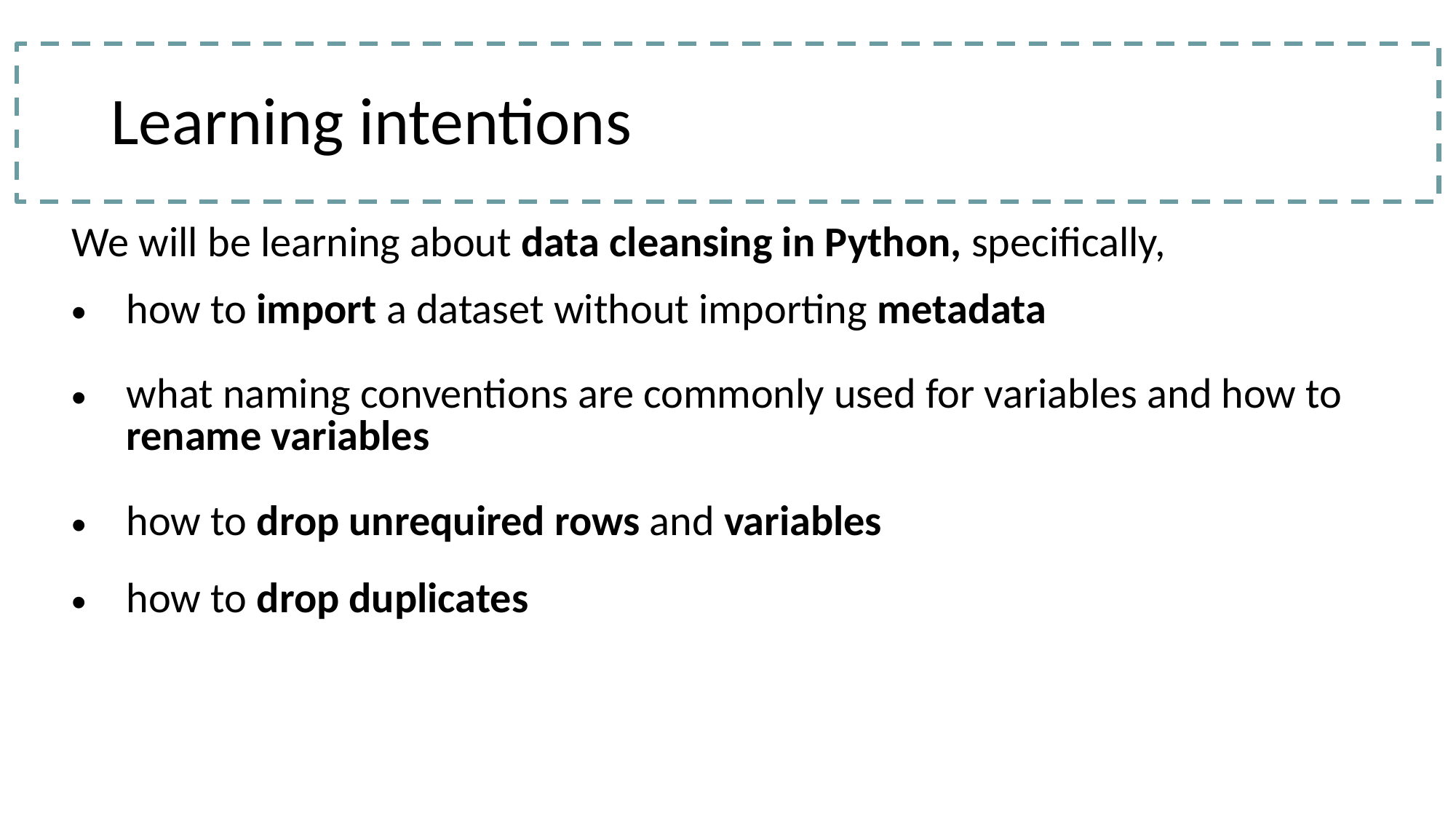

# Learning intentions
| We will be learning about data cleansing in Python, specifically, how to import a dataset without importing metadata what naming conventions are commonly used for variables and how to rename variables how to drop unrequired rows and variables how to drop duplicates |
| --- |